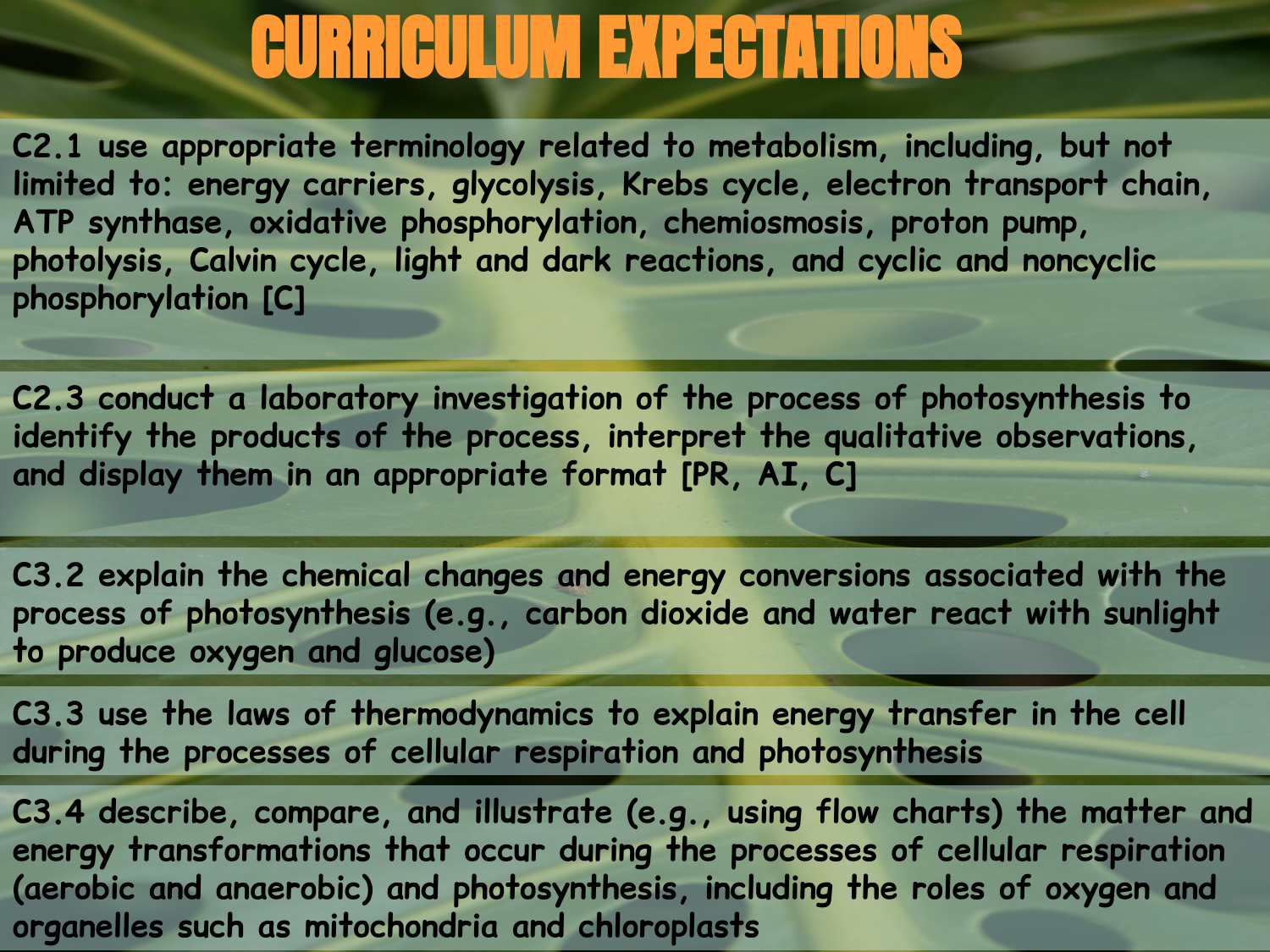

CURRICULUM EXPECTATIONS
C2.1 use appropriate terminology related to metabolism, including, but not limited to: energy carriers, glycolysis, Krebs cycle, electron transport chain,
ATP synthase, oxidative phosphorylation, chemiosmosis, proton pump, photolysis, Calvin cycle, light and dark reactions, and cyclic and noncyclic phosphorylation [C]

C2.3 conduct a laboratory investigation of the process of photosynthesis to identify the products of the process, interpret the qualitative observations, and display them in an appropriate format [PR, AI, C]

C3.2 explain the chemical changes and energy conversions associated with the process of photosynthesis (e.g., carbon dioxide and water react with sunlight to produce oxygen and glucose)
C3.3 use the laws of thermodynamics to explain energy transfer in the cell during the processes of cellular respiration and photosynthesis
C3.4 describe, compare, and illustrate (e.g., using flow charts) the matter and energy transformations that occur during the processes of cellular respiration (aerobic and anaerobic) and photosynthesis, including the roles of oxygen and organelles such as mitochondria and chloroplasts